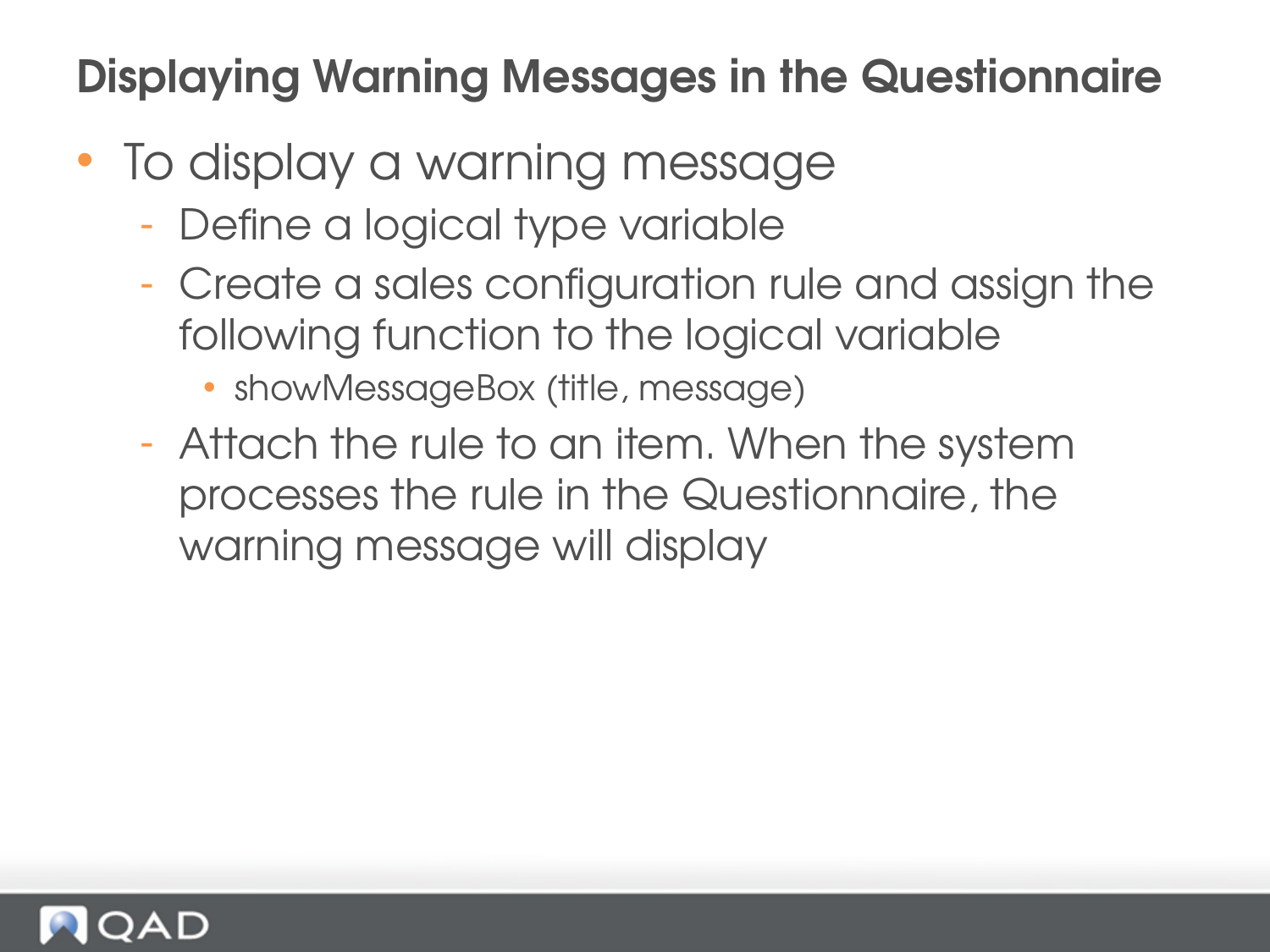

# Displaying Warning Messages in the Questionnaire
To display a warning message
Define a logical type variable
Create a sales configuration rule and assign the following function to the logical variable
showMessageBox (title, message)
Attach the rule to an item. When the system processes the rule in the Questionnaire, the warning message will display